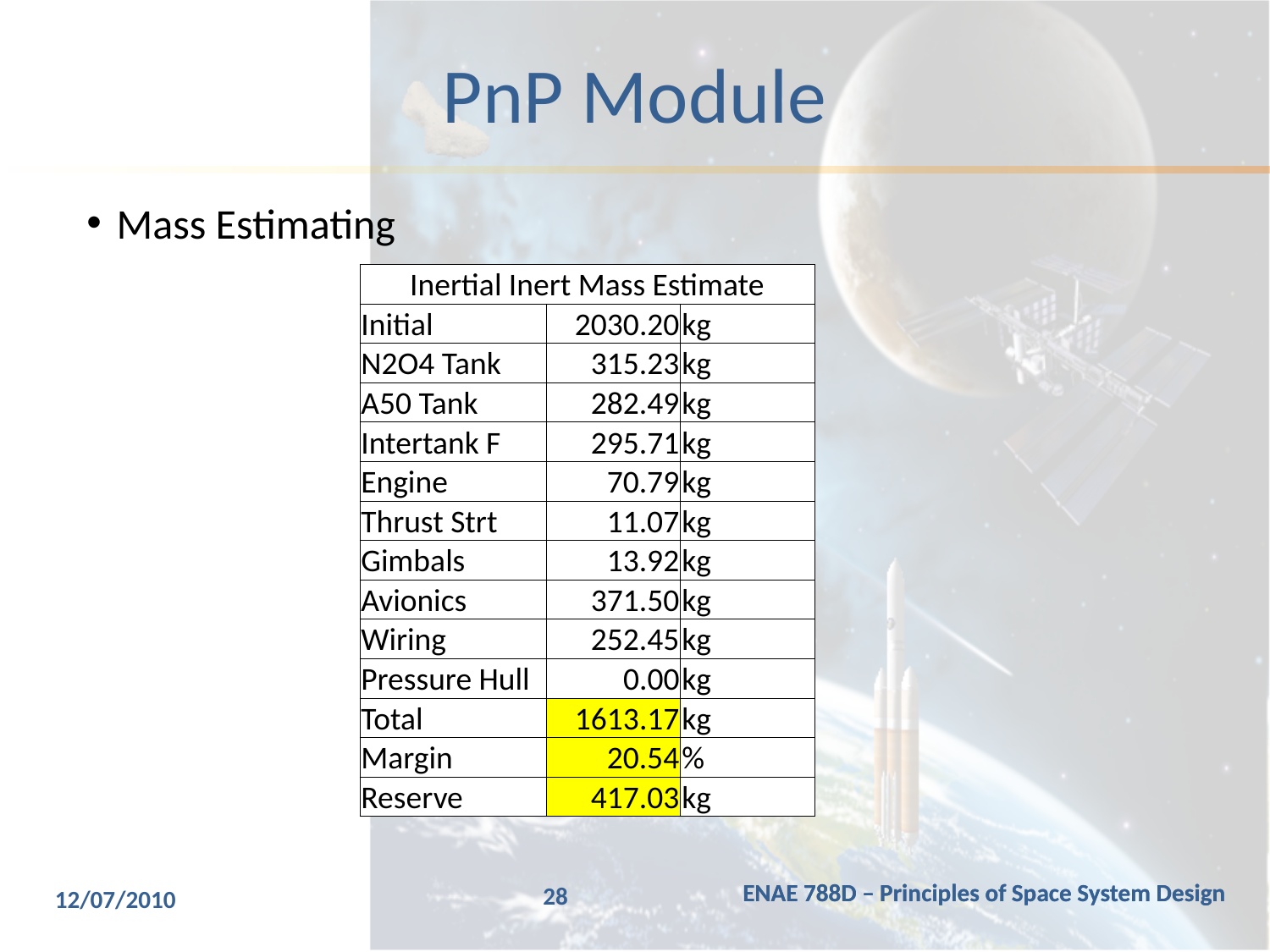

# PnP Module
Mass Estimating
| Inertial Inert Mass Estimate |  |  |
| --- | --- | --- |
| Initial | 2030.20 | kg |
| N2O4 Tank | 315.23 | kg |
| A50 Tank | 282.49 | kg |
| Intertank F | 295.71 | kg |
| Engine | 70.79 | kg |
| Thrust Strt | 11.07 | kg |
| Gimbals | 13.92 | kg |
| Avionics | 371.50 | kg |
| Wiring | 252.45 | kg |
| Pressure Hull | 0.00 | kg |
| Total | 1613.17 | kg |
| Margin | 20.54 | % |
| Reserve | 417.03 | kg |